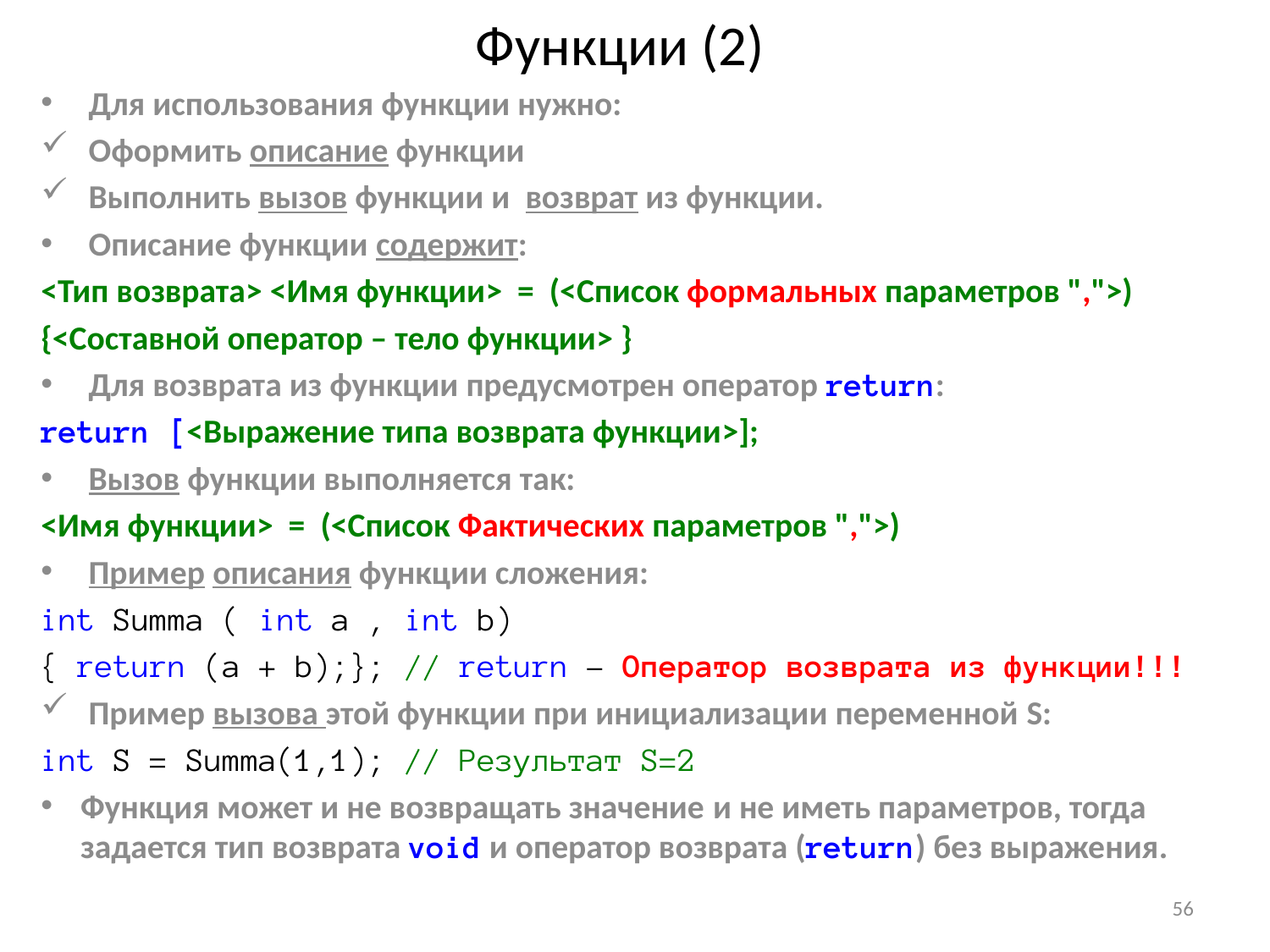

# Функции (2)
Для использования функции нужно:
Оформить описание функции
Выполнить вызов функции и  возврат из функции.
Описание функции содержит:
<Тип возврата> <Имя функции>  =  (<Список формальных параметров ",">)
{<Составной оператор – тело функции> }
Для возврата из функции предусмотрен оператор return:
return [<Выражение типа возврата функции>];
Вызов функции выполняется так:
<Имя функции>  =  (<Список Фактических параметров ",">)
Пример описания функции сложения:
int Summa ( int a , int b)
{ return (a + b);}; // return – Оператор возврата из функции!!!
Пример вызова этой функции при инициализации переменной S:
int S = Summa(1,1); // Результат S=2
Функция может и не возвращать значение и не иметь параметров, тогда задается тип возврата void и оператор возврата (return) без выражения.

56